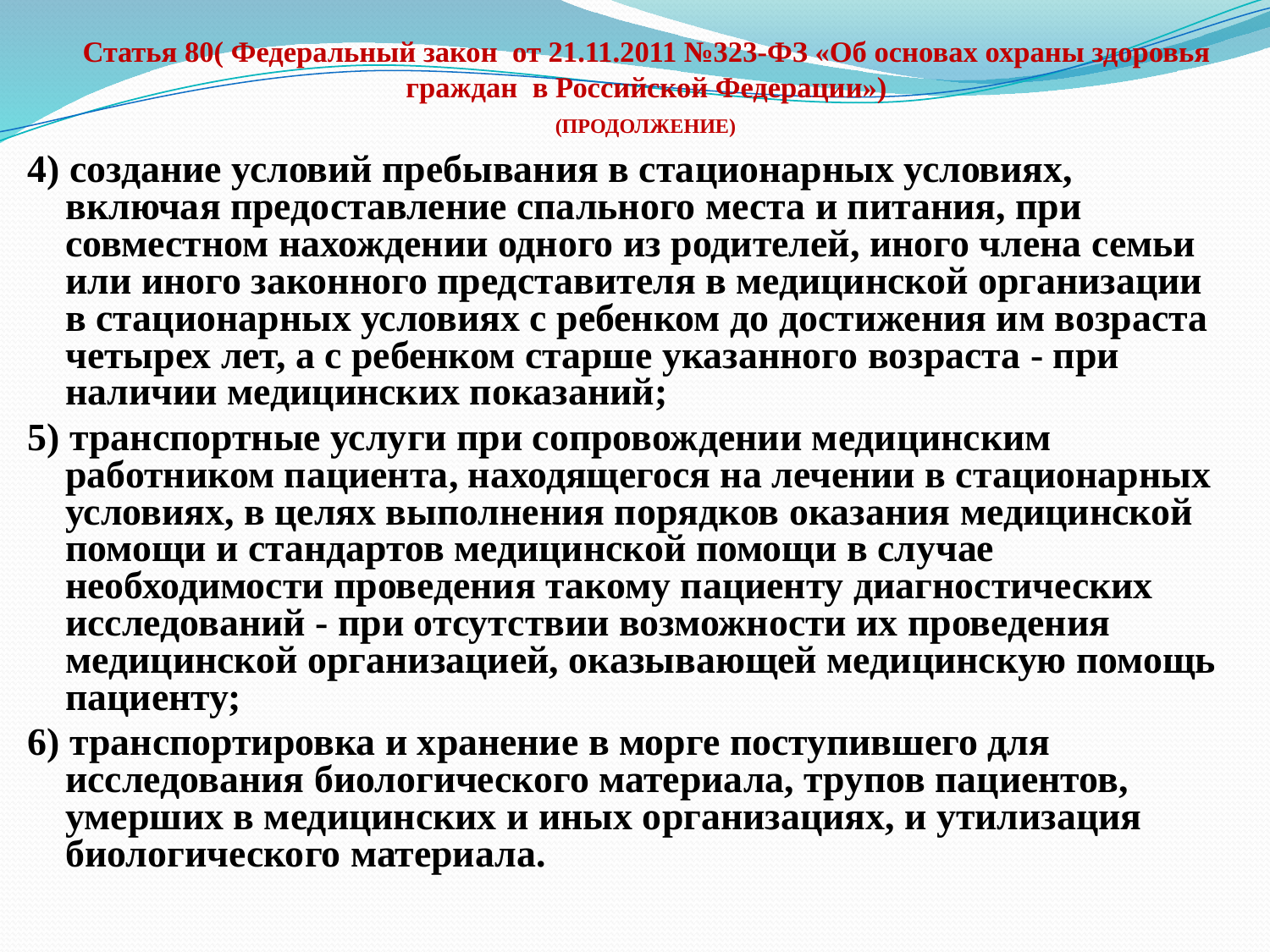

# Статья 80( Федеральный закон  от 21.11.2011 №323-ФЗ «Об основах охраны здоровья граждан  в Российской Федерации») (ПРОДОЛЖЕНИЕ)
4) создание условий пребывания в стационарных условиях, включая предоставление спального места и питания, при совместном нахождении одного из родителей, иного члена семьи или иного законного представителя в медицинской организации в стационарных условиях с ребенком до достижения им возраста четырех лет, а с ребенком старше указанного возраста - при наличии медицинских показаний;
5) транспортные услуги при сопровождении медицинским работником пациента, находящегося на лечении в стационарных условиях, в целях выполнения порядков оказания медицинской помощи и стандартов медицинской помощи в случае необходимости проведения такому пациенту диагностических исследований - при отсутствии возможности их проведения медицинской организацией, оказывающей медицинскую помощь пациенту;
6) транспортировка и хранение в морге поступившего для исследования биологического материала, трупов пациентов, умерших в медицинских и иных организациях, и утилизация биологического материала.